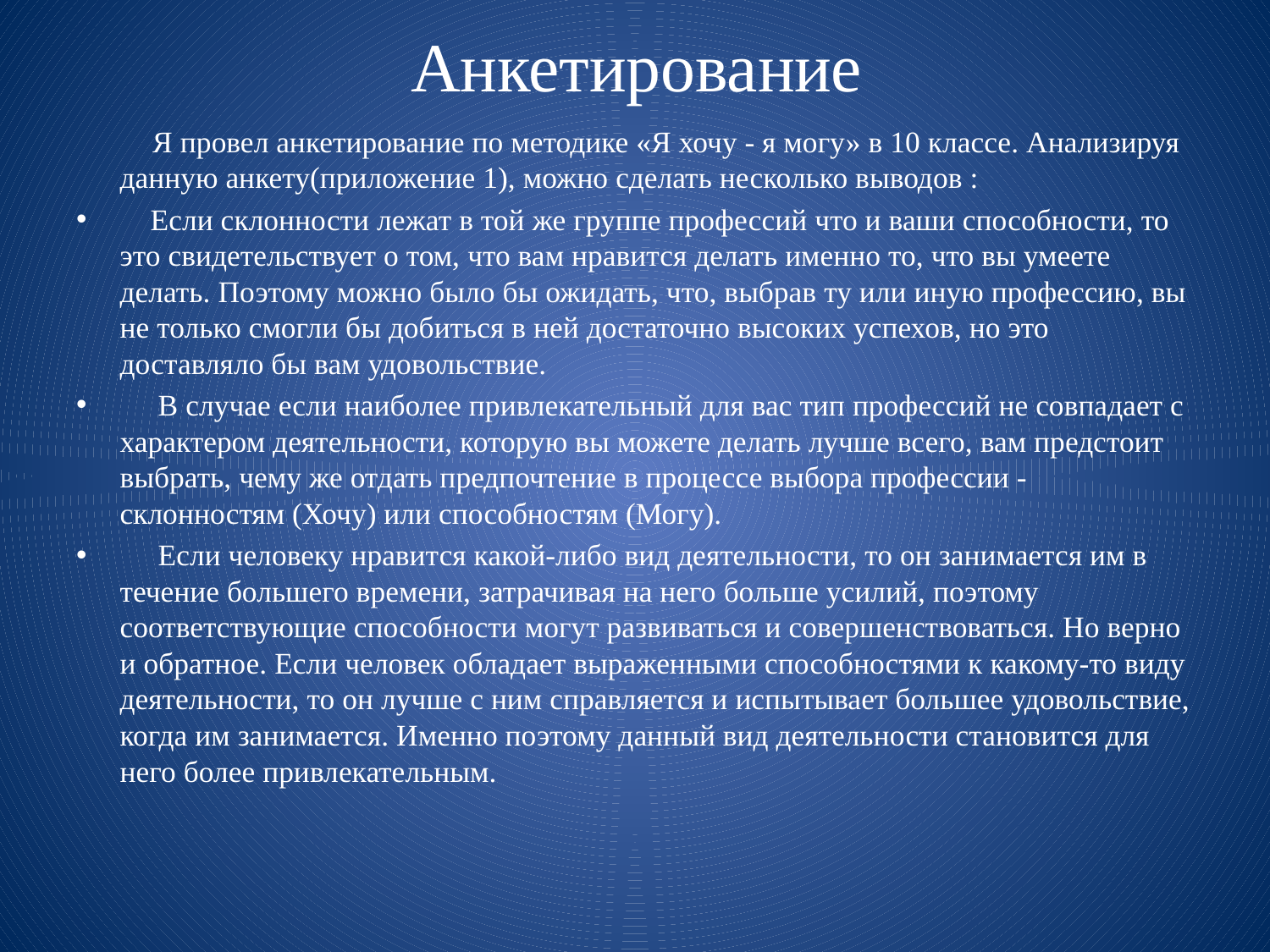

# Анкетирование
                   Я провел анкетирование по методике «Я хочу - я могу» в 10 классе. Анализируя данную анкету(приложение 1), можно сделать несколько выводов :
    Если склонности лежат в той же группе профессий что и ваши способности, то это свидетельствует о том, что вам нравится делать именно то, что вы умеете делать. Поэтому можно было бы ожидать, что, выбрав ту или иную профессию, вы не только смогли бы добиться в ней достаточно высоких успехов, но это доставляло бы вам удовольствие.
     В случае если наиболее привлекательный для вас тип профессий не совпадает с характером деятельности, которую вы можете делать лучше всего, вам предстоит выбрать, чему же отдать предпочтение в процессе выбора профессии - склонностям (Хочу) или способностям (Могу).
     Если человеку нравится какой-либо вид деятельности, то он занимается им в течение большего времени, затрачивая на него больше усилий, поэтому соответствующие способности могут развиваться и совершенствоваться. Но верно и обратное. Если человек обладает выраженными способностями к какому-то виду деятельности, то он лучше с ним справляется и испытывает большее удовольствие, когда им занимается. Именно поэтому данный вид деятельности становится для него более привлекательным.